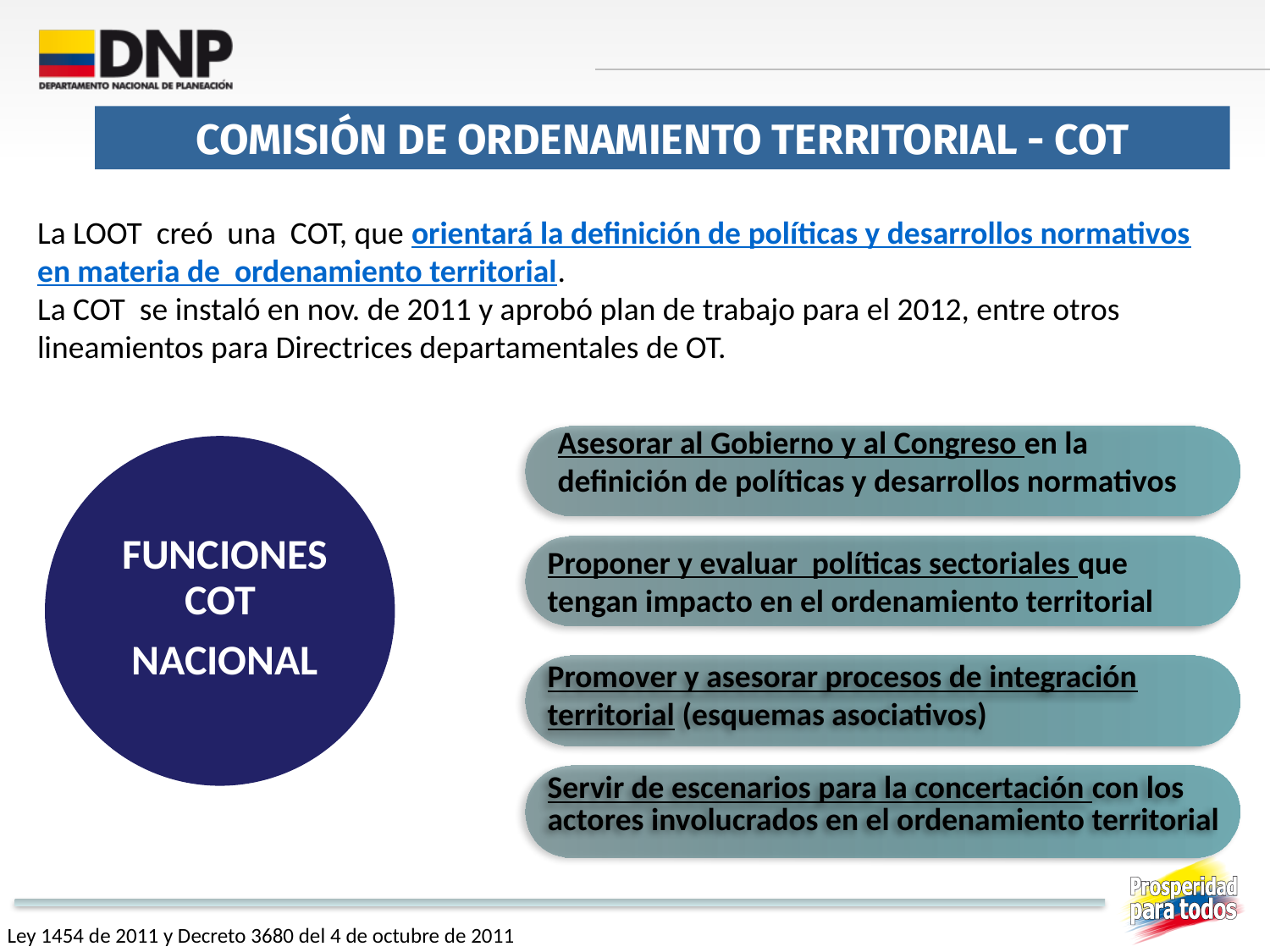

COMISIÓN DE ORDENAMIENTO TERRITORIAL - COT
La LOOT  creó  una  COT, que orientará la definición de políticas y desarrollos normativos en materia de  ordenamiento territorial.
La COT  se instaló en nov. de 2011 y aprobó plan de trabajo para el 2012, entre otros lineamientos para Directrices departamentales de OT.
Asesorar al Gobierno y al Congreso en la definición de políticas y desarrollos normativos

FUNCIONES COT
NACIONAL

Proponer y evaluar  políticas sectoriales que tengan impacto en el ordenamiento territorial

Promover y asesorar procesos de integración territorial (esquemas asociativos)

Servir de escenarios para la concertación con los actores involucrados en el ordenamiento territorial
Ley 1454 de 2011 y Decreto 3680 del 4 de octubre de 2011